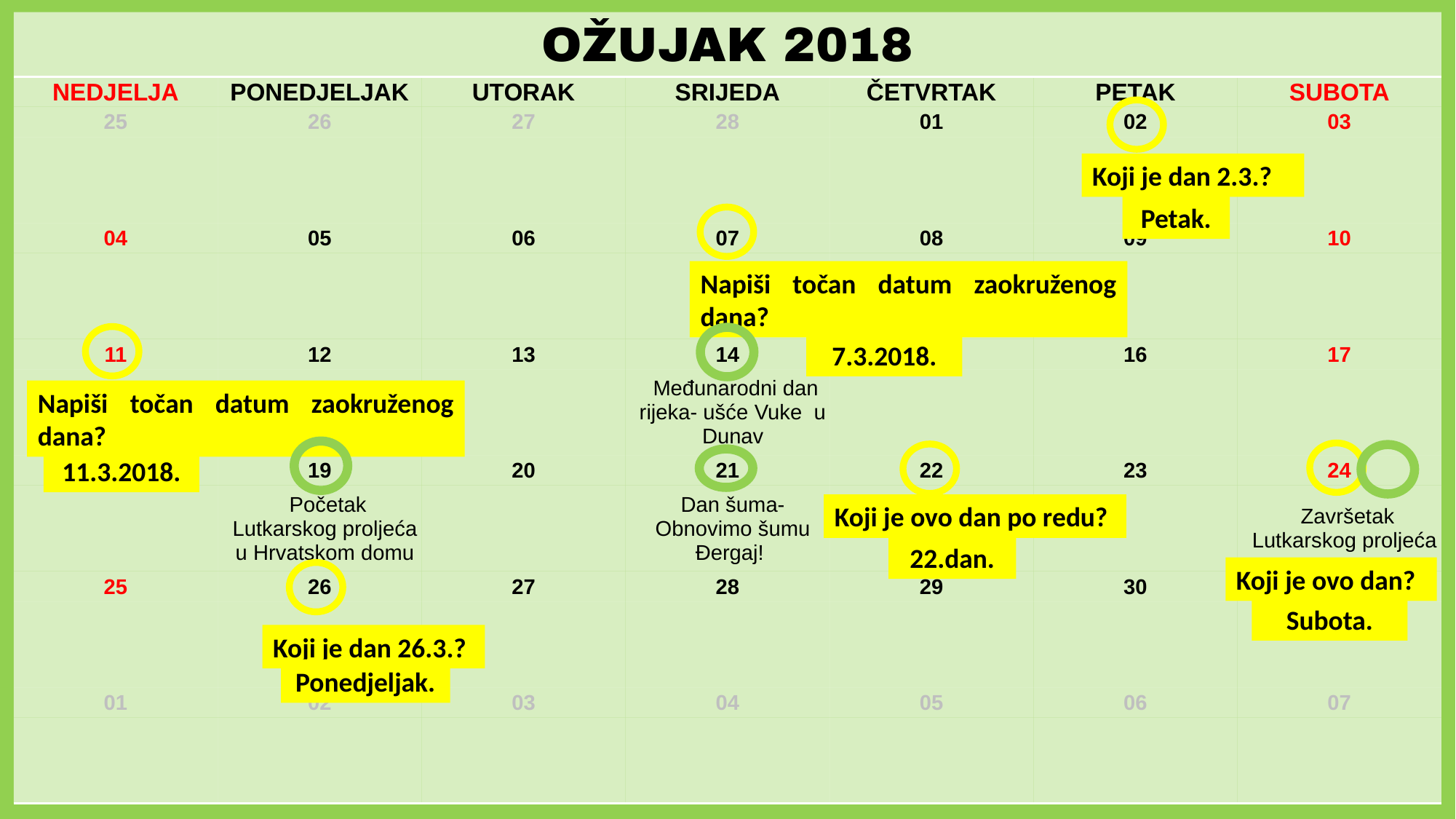

| OŽUJAK 2018 |  |  |  |  |  |  |
| --- | --- | --- | --- | --- | --- | --- |
| NEDJELJA | PONEDJELJAK | UTORAK | SRIJEDA | ČETVRTAK | PETAK | SUBOTA |
| 25 | 26 | 27 | 28 | 01 | 02 | 03 |
|  |  |  |  |  |  |  |
| 04 | 05 | 06 | 07 | 08 | 09 | 10 |
|  |  |  |  |  |  |  |
| 11 | 12 | 13 | 14 | 15 | 16 | 17 |
|  |  |  | Međunarodni dan rijeka- ušće Vuke u Dunav |  |  |  |
| 18 | 19 | 20 | 21 | 22 | 23 | 24 |
|  | Početak Lutkarskog proljeća u Hrvatskom domu |  | Dan šuma- Obnovimo šumu Đergaj! |  |  | Završetak Lutkarskog proljeća |
| 25 | 26 | 27 | 28 | 29 | 30 | 31 |
|  |  |  |  |  |  |  |
| 01 | 02 | 03 | 04 | 05 | 06 | 07 |
|  |  |  |  |  |  |  |

Koji je dan 2.3.?
Petak.

Napiši točan datum zaokruženog dana?

7.3.2018.
Napiši točan datum zaokruženog dana?

11.3.2018.

Koji je ovo dan po redu?
22.dan.
Koji je ovo dan?

Subota.
Koji je dan 26.3.?
Ponedjeljak.